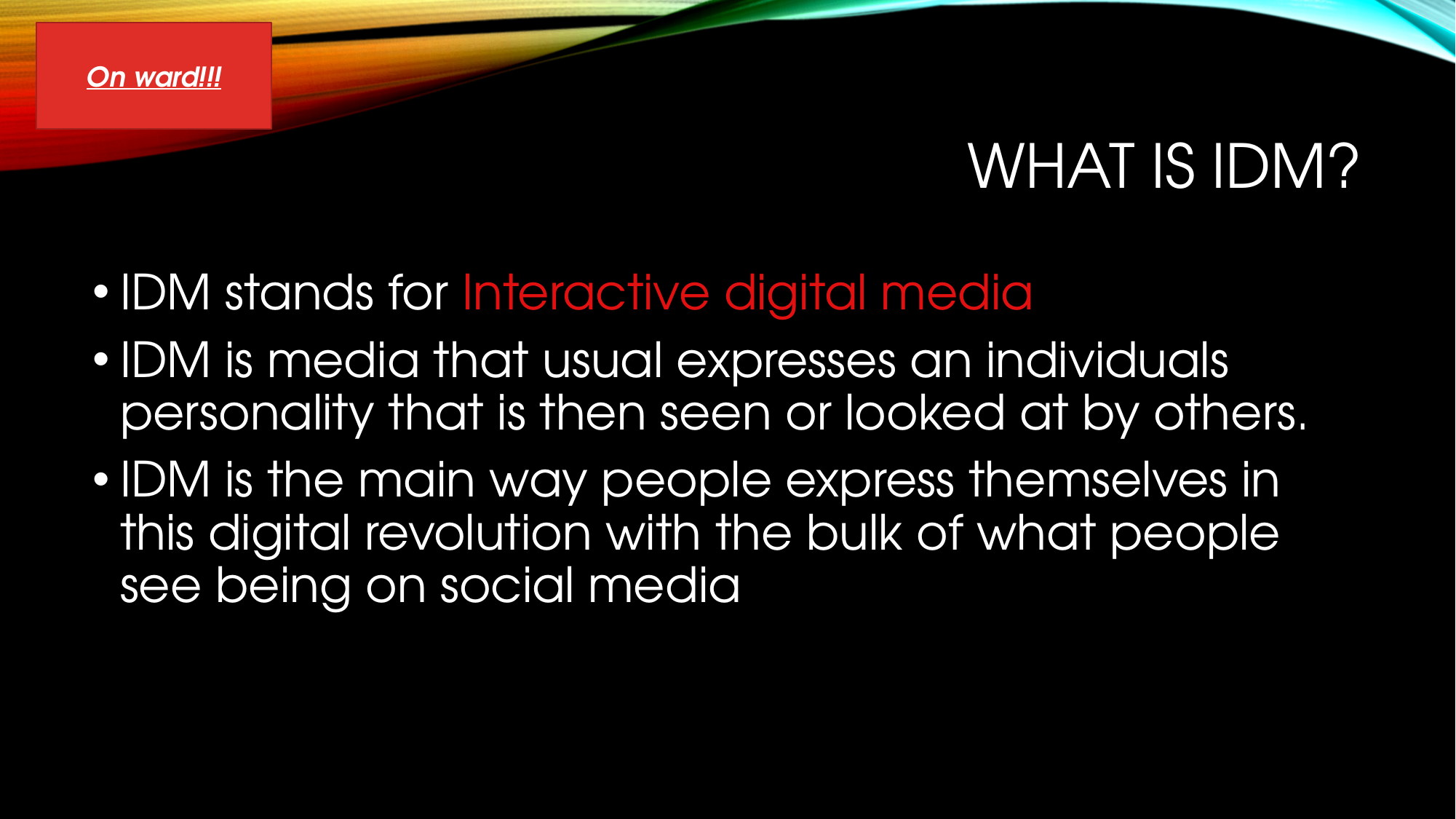

On ward!!!
# What is IDM?
IDM stands for Interactive digital media
IDM is media that usual expresses an individuals personality that is then seen or looked at by others.
IDM is the main way people express themselves in this digital revolution with the bulk of what people see being on social media